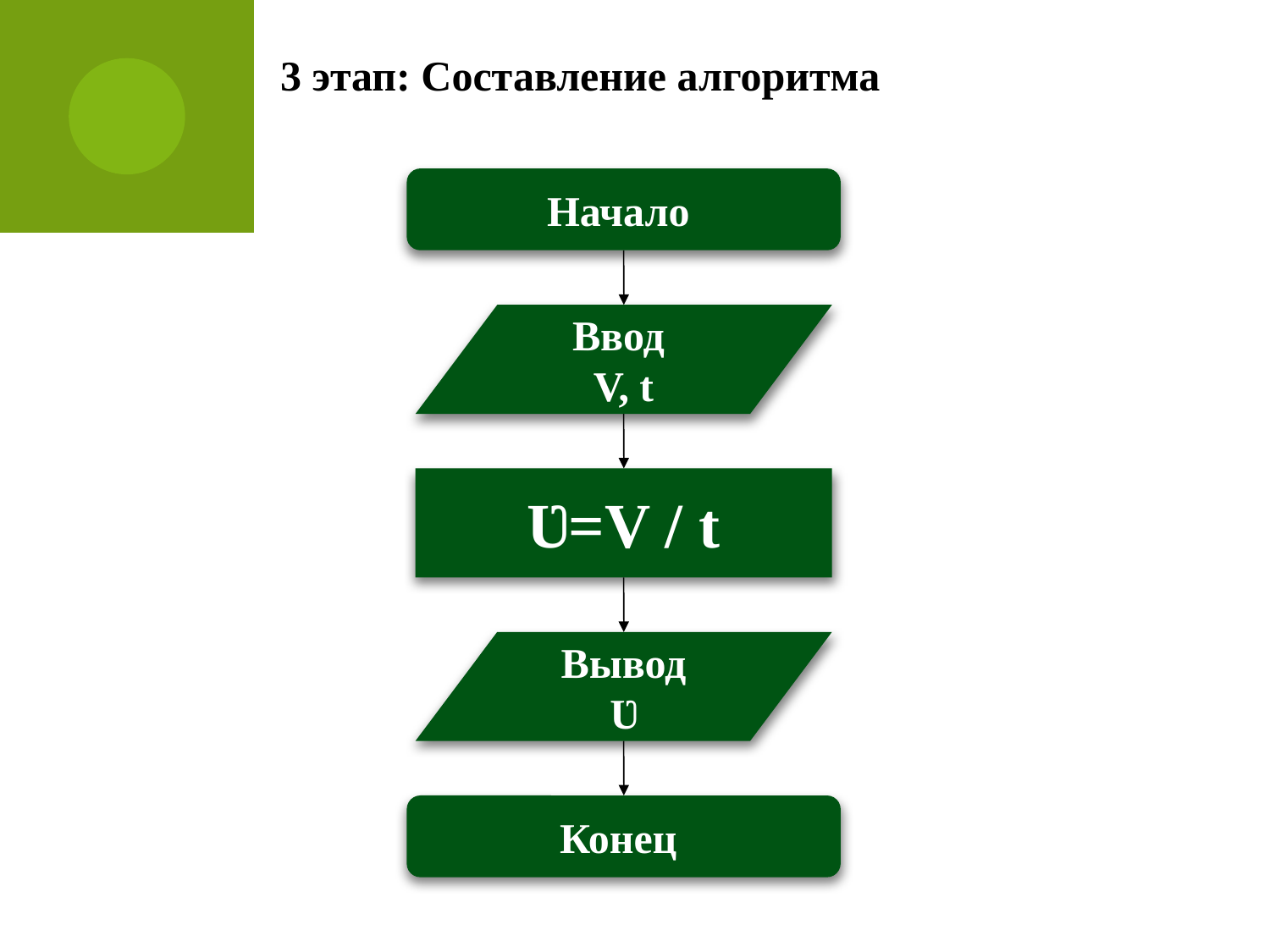

3 этап: Составление алгоритма
Начало

Ввод
V, t

Ʋ=V / t

Вывод
Ʋ

Конец